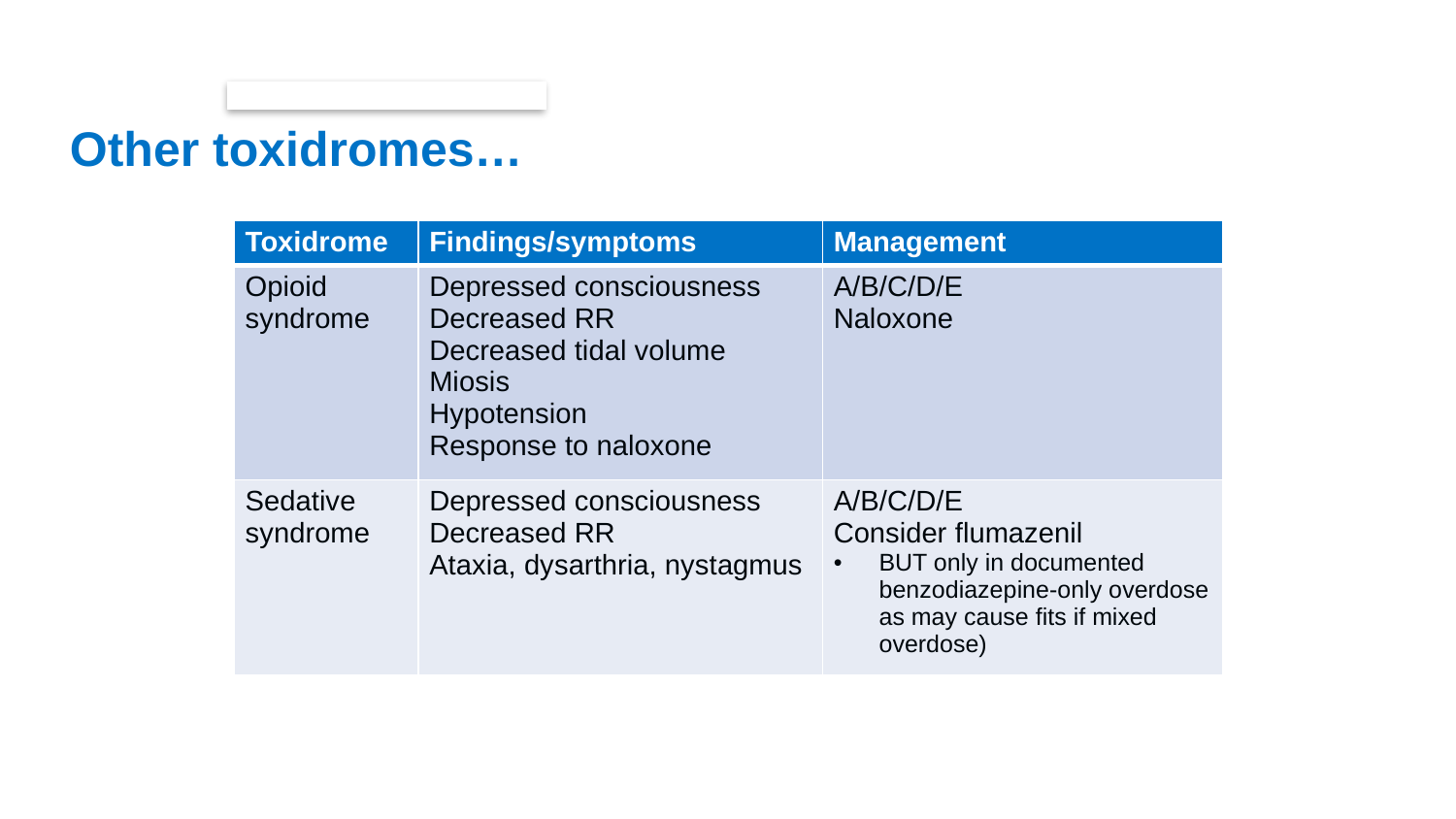

# Other toxidromes…
| Toxidrome | Findings/symptoms | Management |
| --- | --- | --- |
| Opioid syndrome | Depressed consciousness Decreased RR Decreased tidal volume Miosis Hypotension Response to naloxone | A/B/C/D/E Naloxone |
| Sedative syndrome | Depressed consciousness Decreased RR Ataxia, dysarthria, nystagmus | A/B/C/D/E Consider flumazenil BUT only in documented benzodiazepine-only overdose as may cause fits if mixed overdose) |